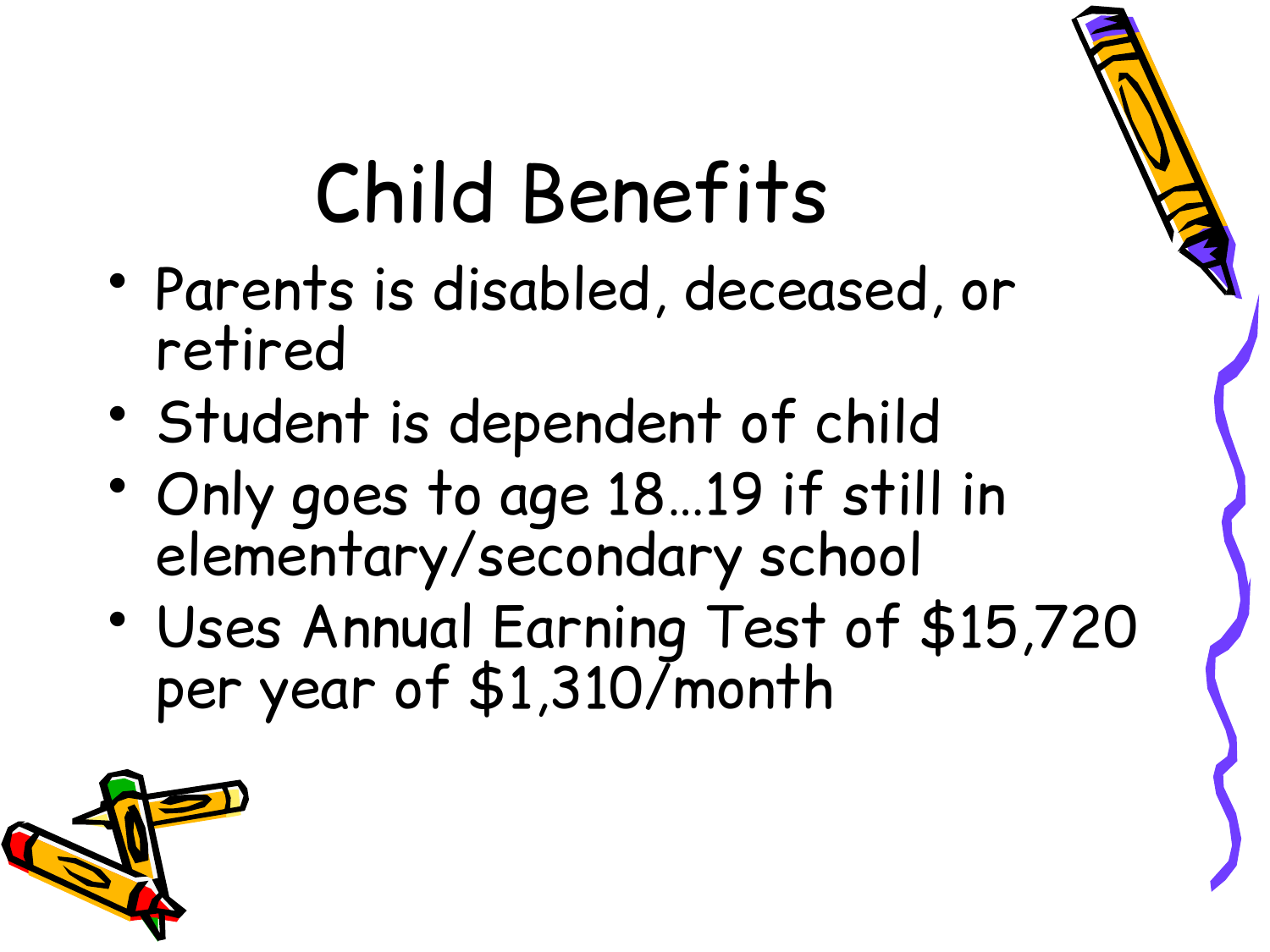

# Child Benefits
Parents is disabled, deceased, or retired
Student is dependent of child
Only goes to age 18…19 if still in elementary/secondary school
Uses Annual Earning Test of $15,720 per year of $1,310/month